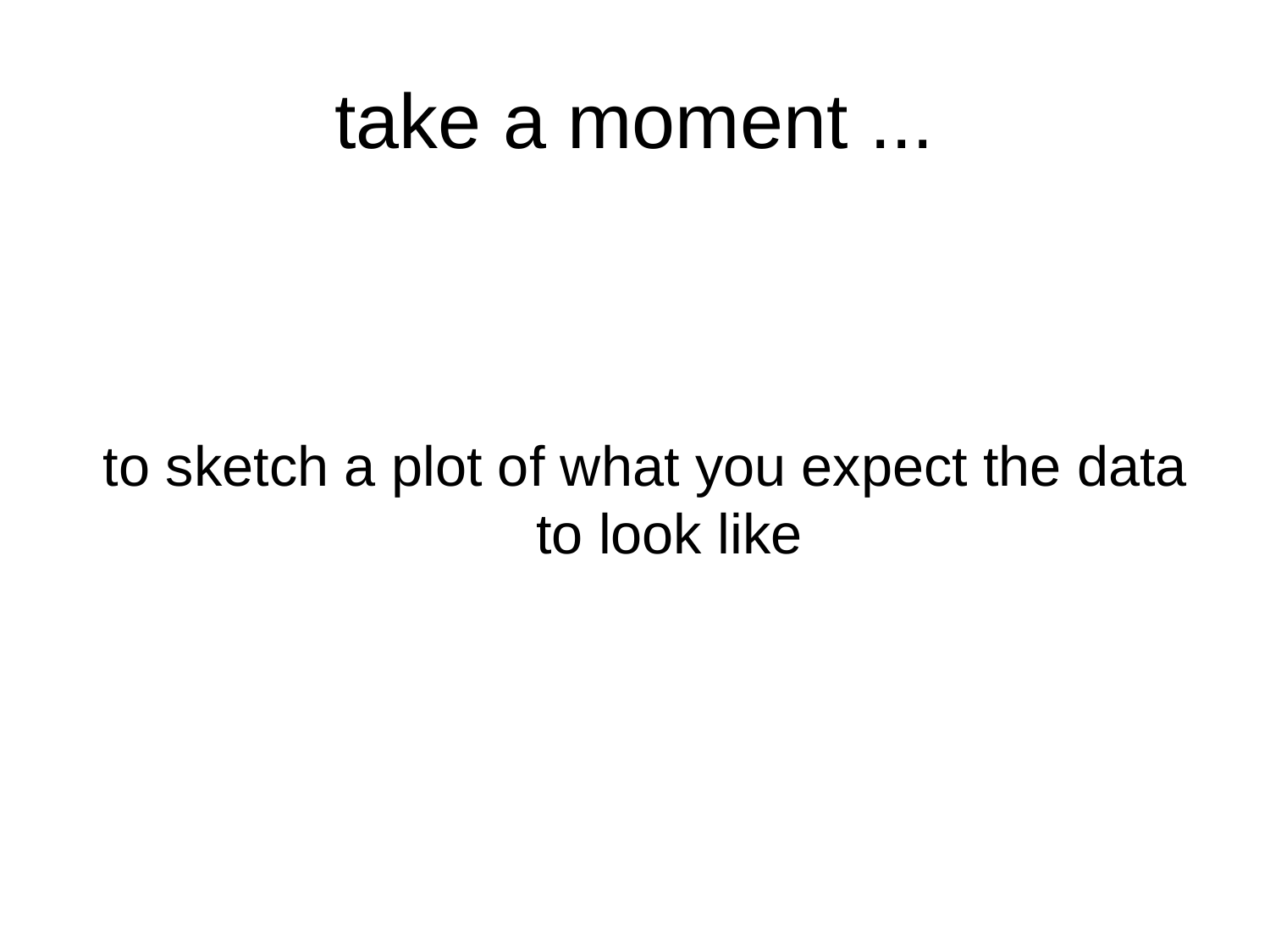

# take a moment ...
to sketch a plot of what you expect the data to look like